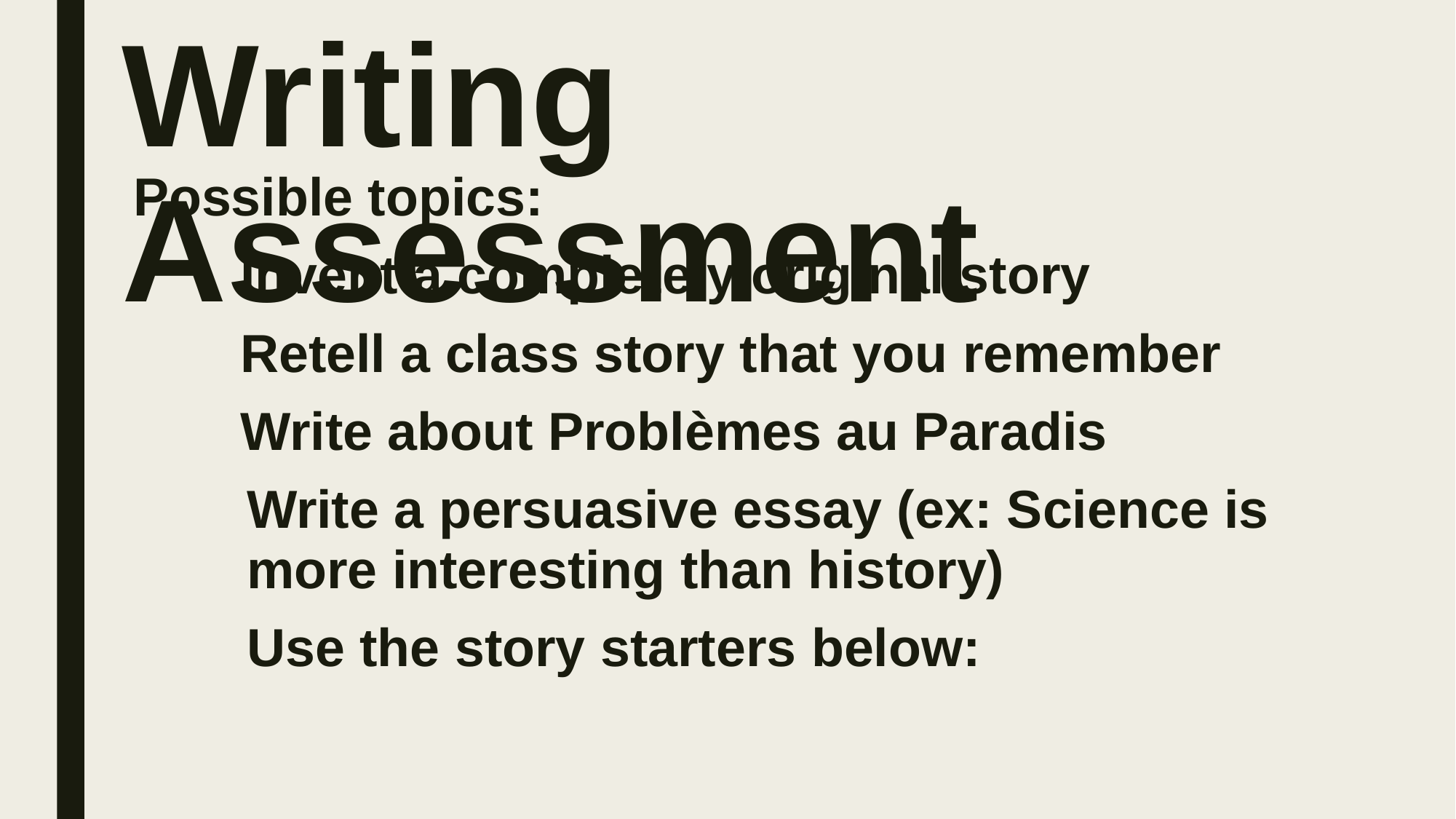

# Writing Assessment
Possible topics:
	Invent a completely original story
	Retell a class story that you remember
	Write about Problèmes au Paradis
	Write a persuasive essay (ex: Science is more interesting than history)
	Use the story starters below: